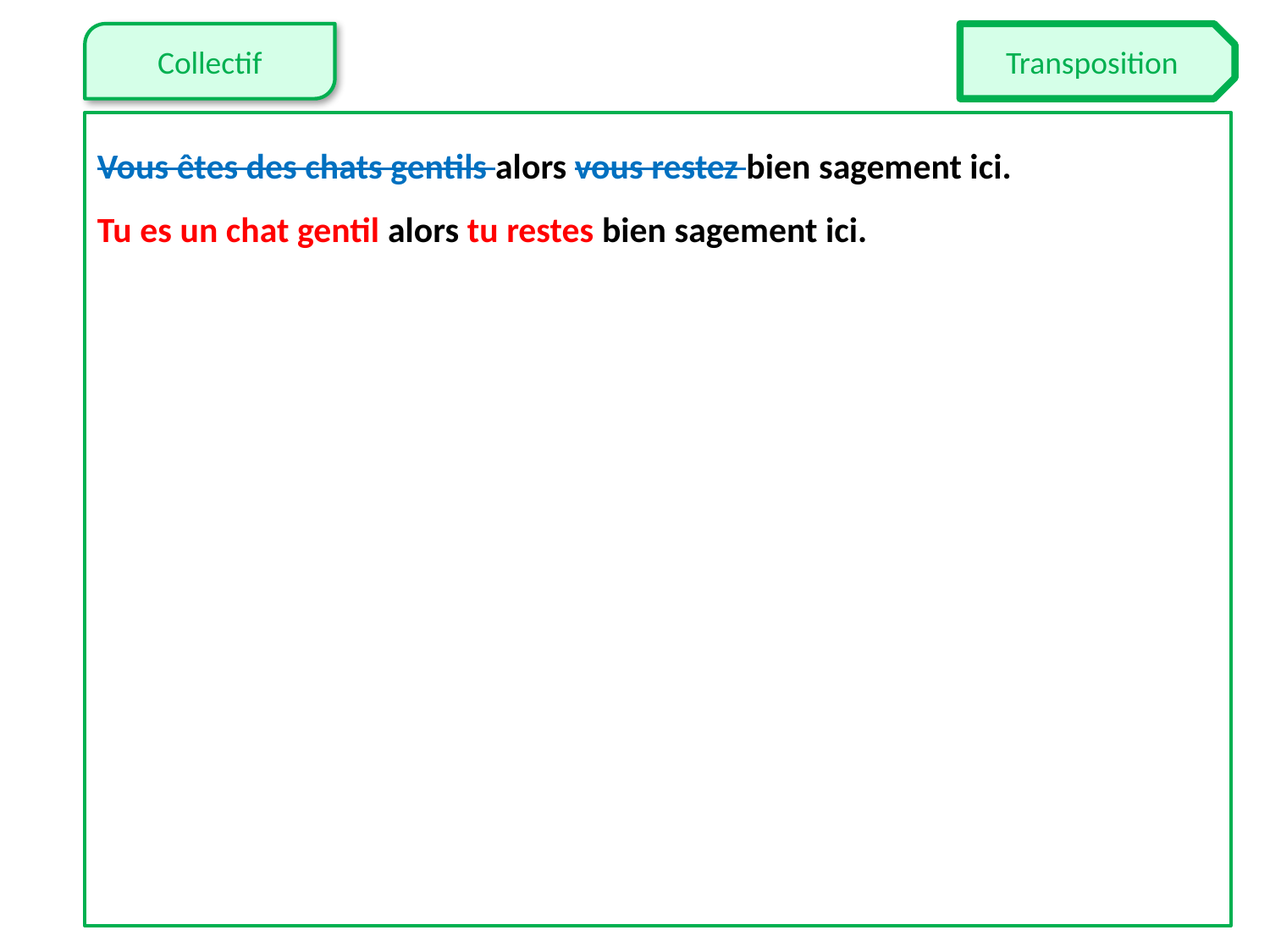

Vous êtes des chats gentils alors vous restez bien sagement ici.
Tu es un chat gentil alors tu restes bien sagement ici.